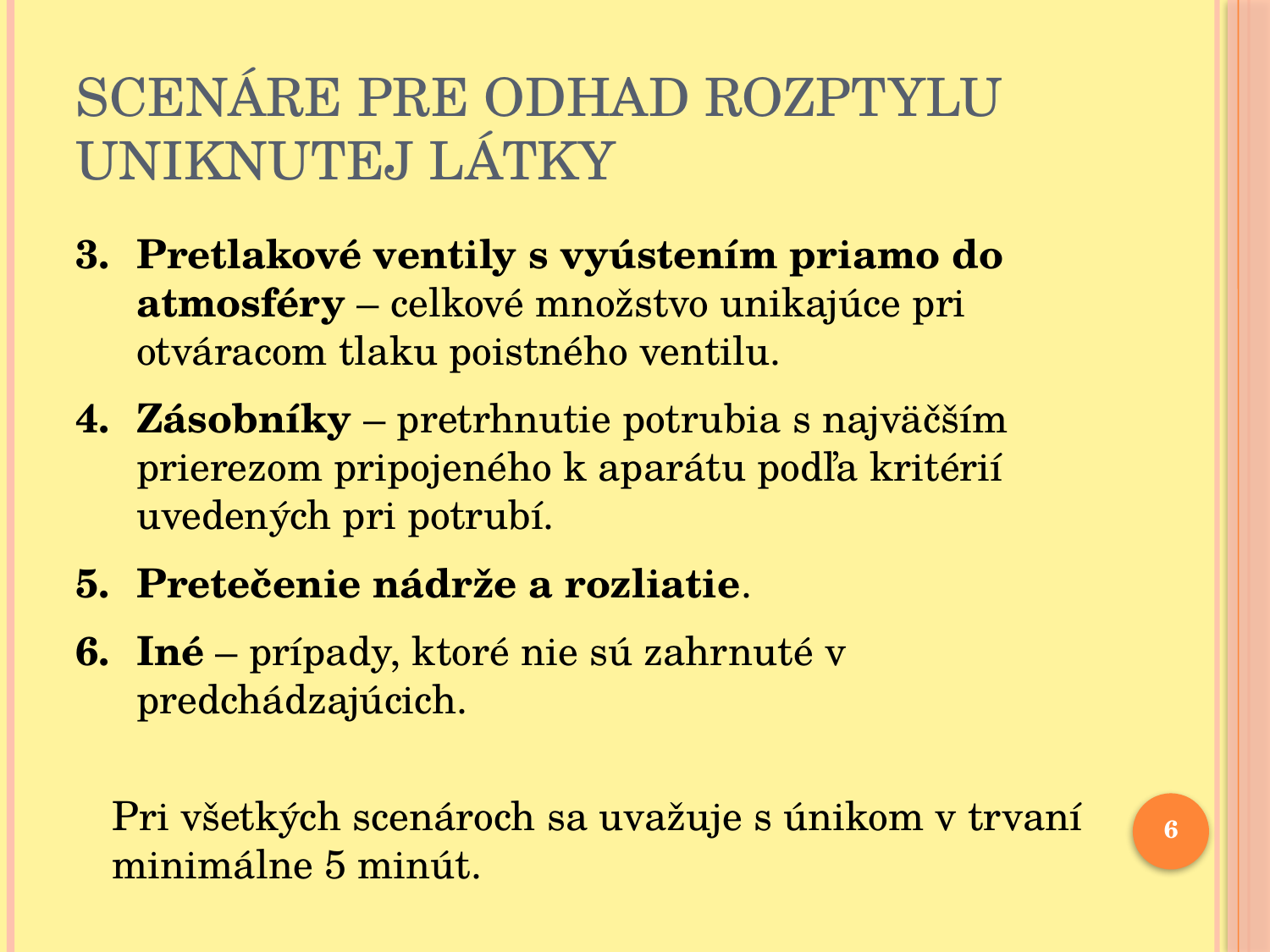

# Scenáre pre odhad rozptylu uniknutej látky
Pretlakové ventily s vyústením priamo do atmosféry – celkové množstvo unikajúce pri otváracom tlaku poistného ventilu.
Zásobníky – pretrhnutie potrubia s najväčším prierezom pripojeného k aparátu podľa kritérií uvedených pri potrubí.
Pretečenie nádrže a rozliatie.
Iné – prípady, ktoré nie sú zahrnuté v predchádzajúcich.

Pri všetkých scenároch sa uvažuje s únikom v trvaní minimálne 5 minút.
6